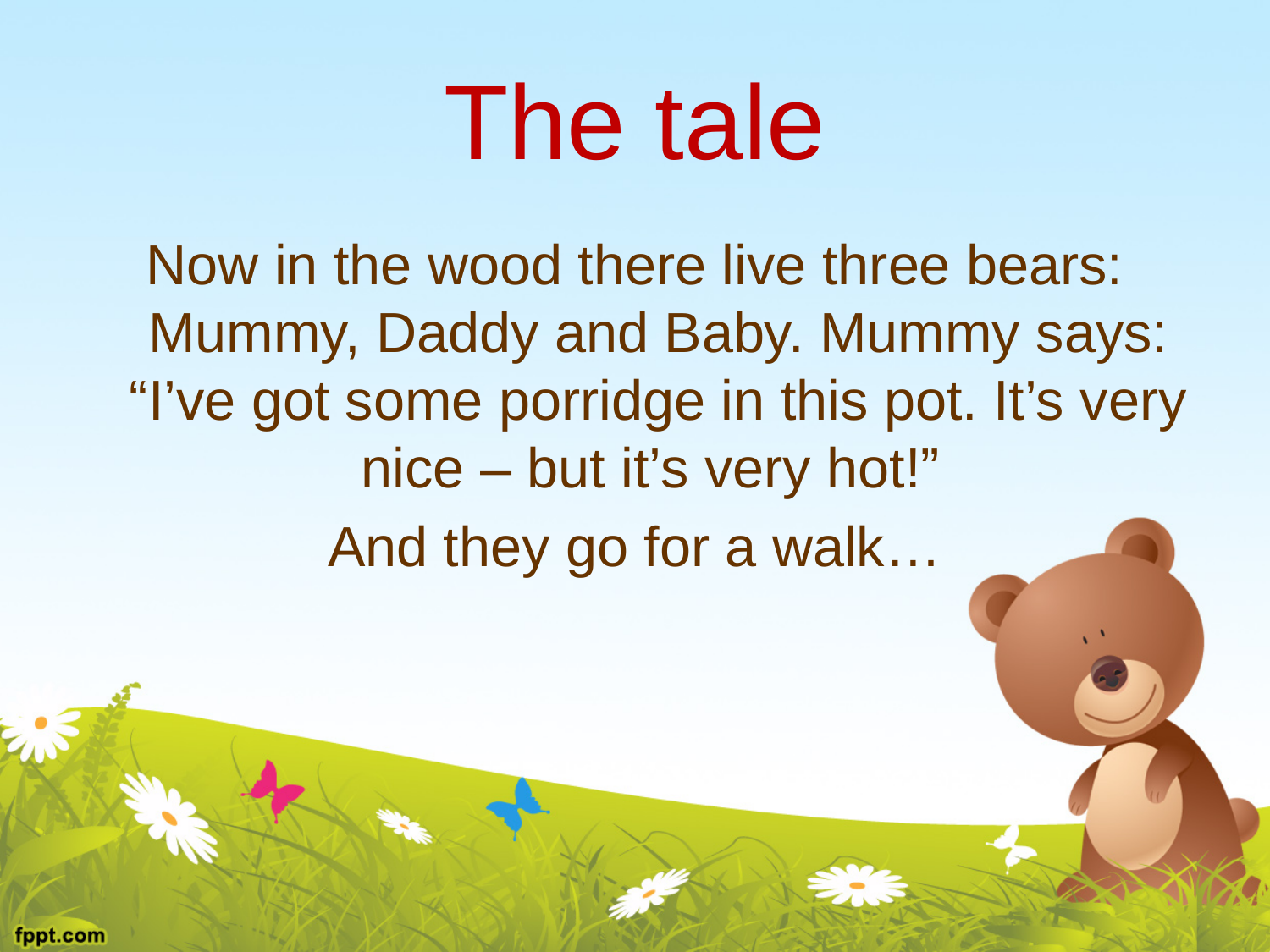

# The tale
Now in the wood there live three bears: Mummy, Daddy and Baby. Mummy says: “I’ve got some porridge in this pot. It’s very nice – but it’s very hot!”
And they go for a walk…